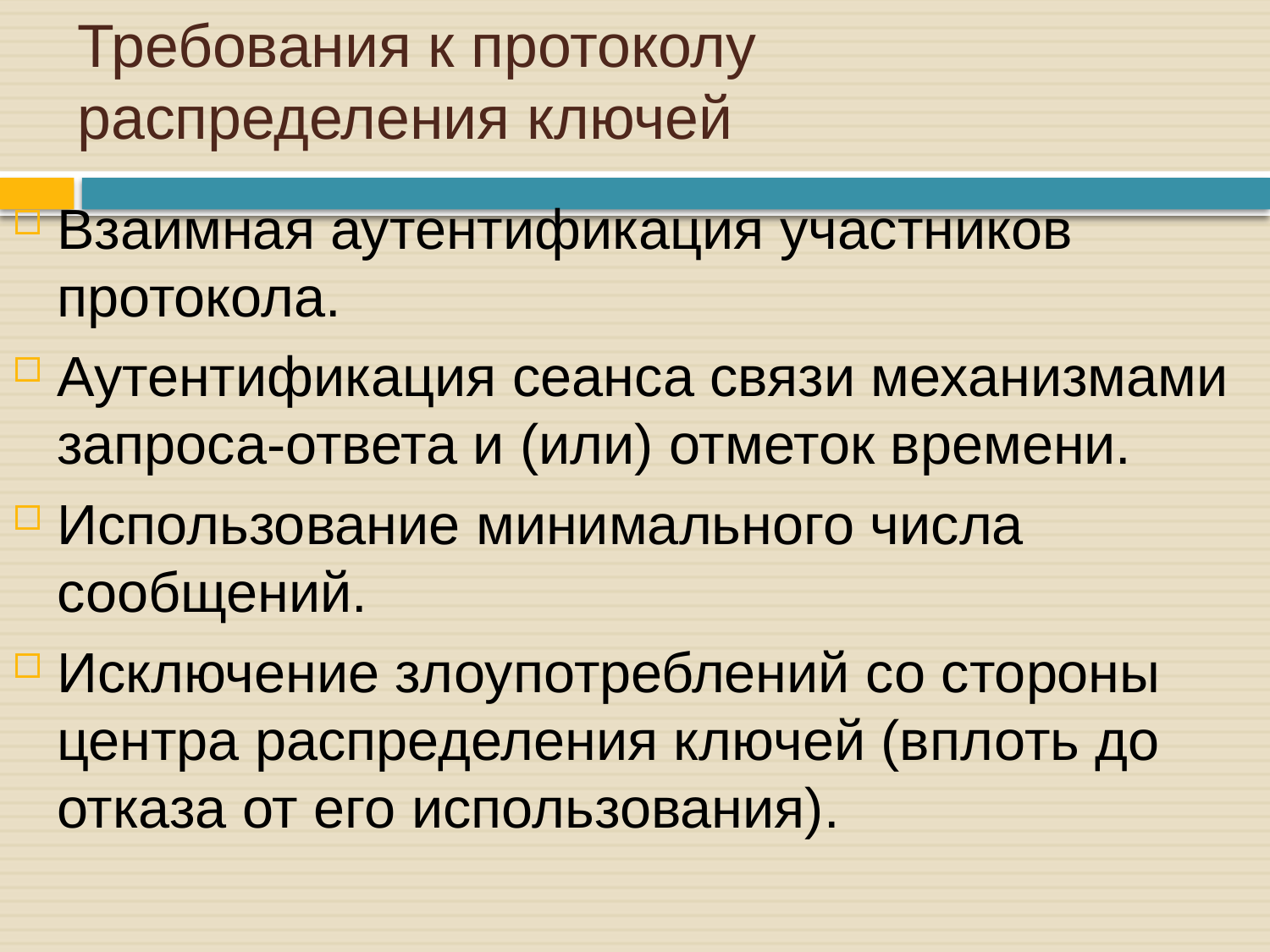

# Требования к протоколу распределения ключей
Взаимная аутентификация участников протокола.
Аутентификация сеанса связи механизмами запроса-ответа и (или) отметок времени.
Использование минимального числа сообщений.
Исключение злоупотреблений со стороны центра распределения ключей (вплоть до отказа от его использования).